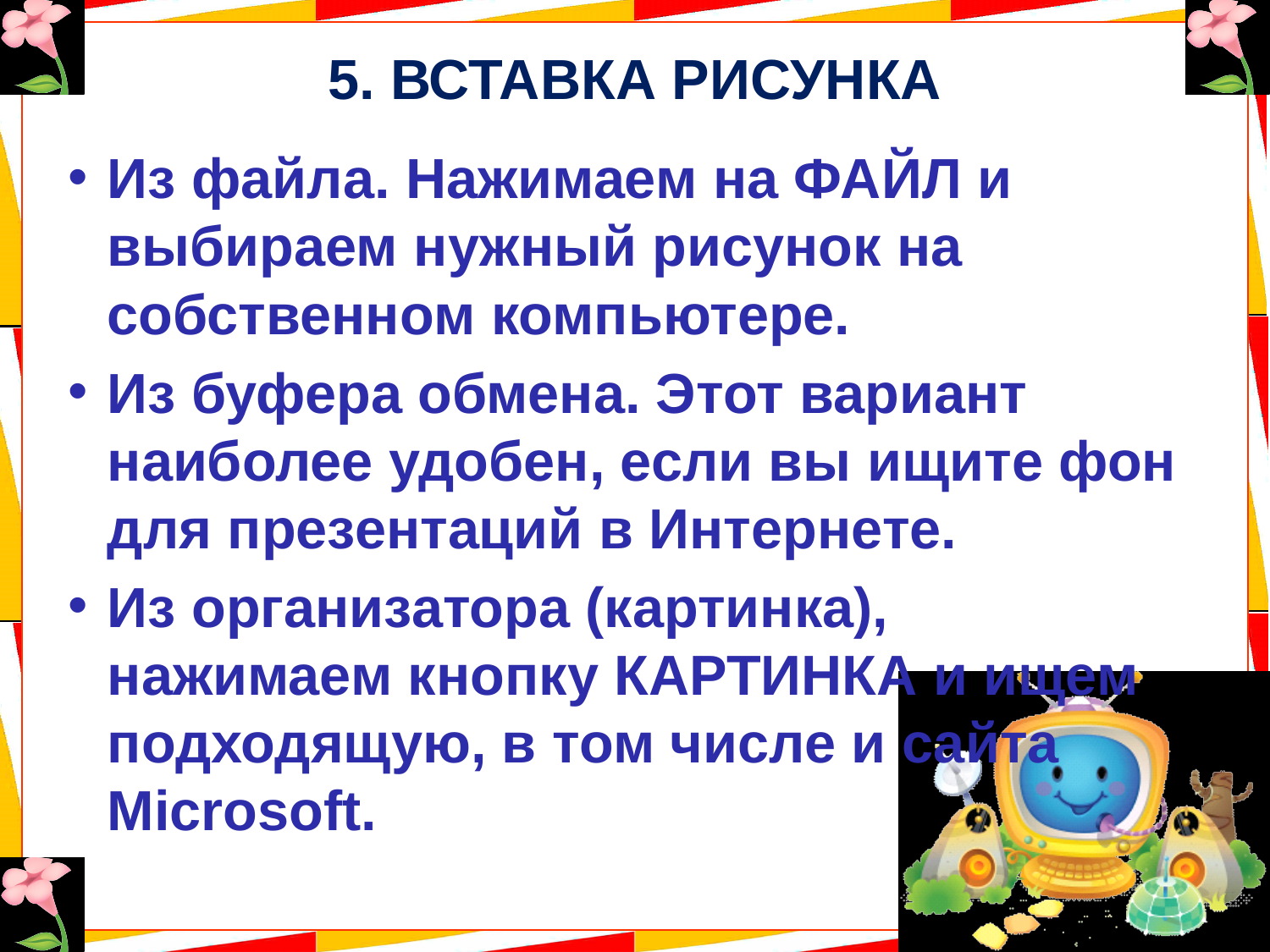

# 5. Вставка рисунка
Из файла. Нажимаем на ФАЙЛ и выбираем нужный рисунок на собственном компьютере.
Из буфера обмена. Этот вариант наиболее удобен, если вы ищите фон для презентаций в Интернете.
Из организатора (картинка), нажимаем кнопку КАРТИНКА и ищем подходящую, в том числе и сайта Microsoft.